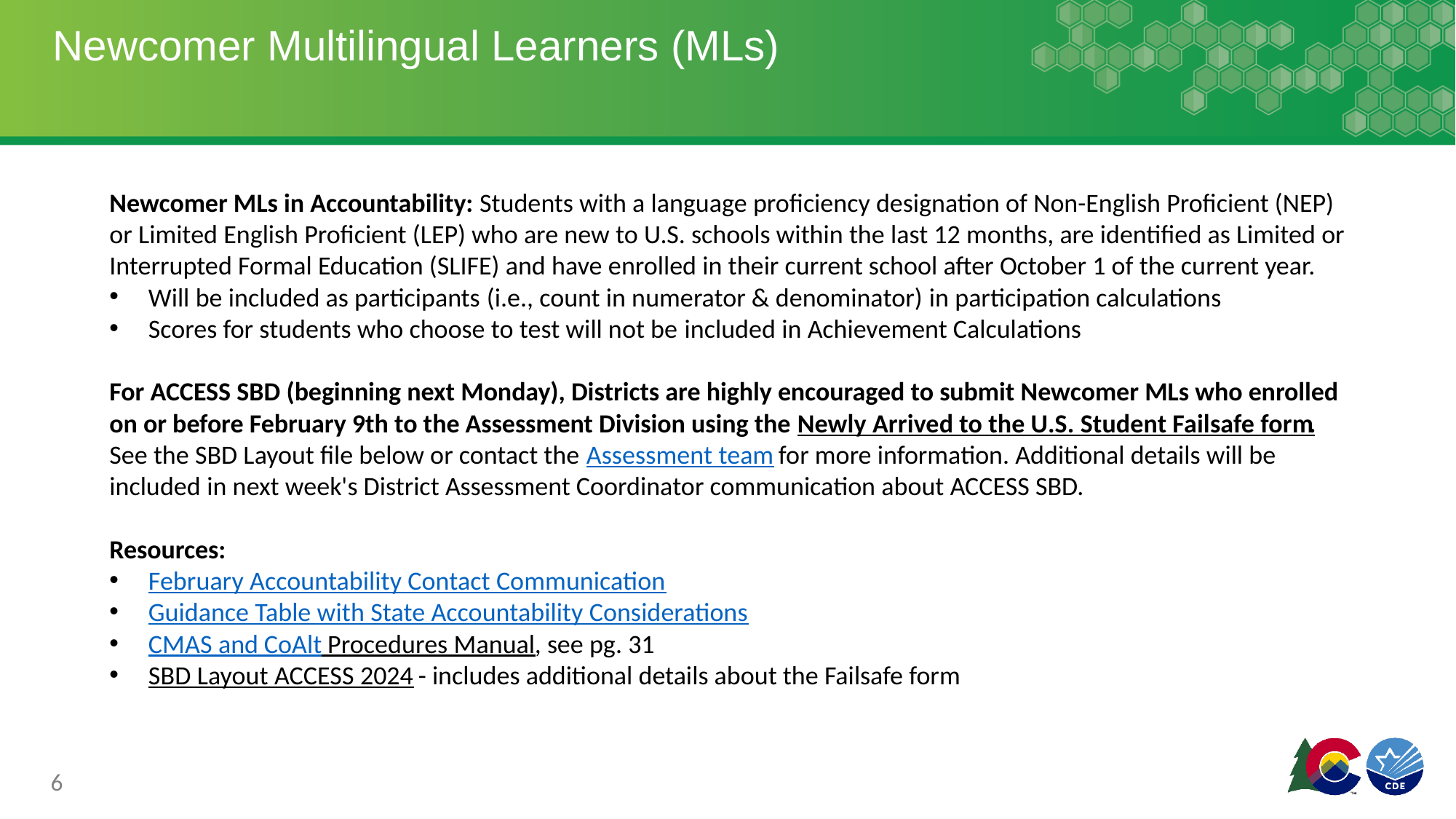

# Newcomer Multilingual Learners (MLs)
Newcomer MLs in Accountability: Students with a language proficiency designation of Non-English Proficient (NEP) or Limited English Proficient (LEP) who are new to U.S. schools within the last 12 months, are identified as Limited or Interrupted Formal Education (SLIFE) and have enrolled in their current school after October 1 of the current year.
Will be included as participants (i.e., count in numerator & denominator) in participation calculations
Scores for students who choose to test will not be included in Achievement Calculations

For ACCESS SBD (beginning next Monday), Districts are highly encouraged to submit Newcomer MLs who enrolled on or before February 9th to the Assessment Division using the Newly Arrived to the U.S. Student Failsafe form. See the SBD Layout file below or contact the Assessment team for more information. Additional details will be included in next week's District Assessment Coordinator communication about ACCESS SBD.

Resources:
February Accountability Contact Communication
Guidance Table with State Accountability Considerations
CMAS and CoAlt Procedures Manual, see pg. 31
SBD Layout ACCESS 2024 - includes additional details about the Failsafe form
6